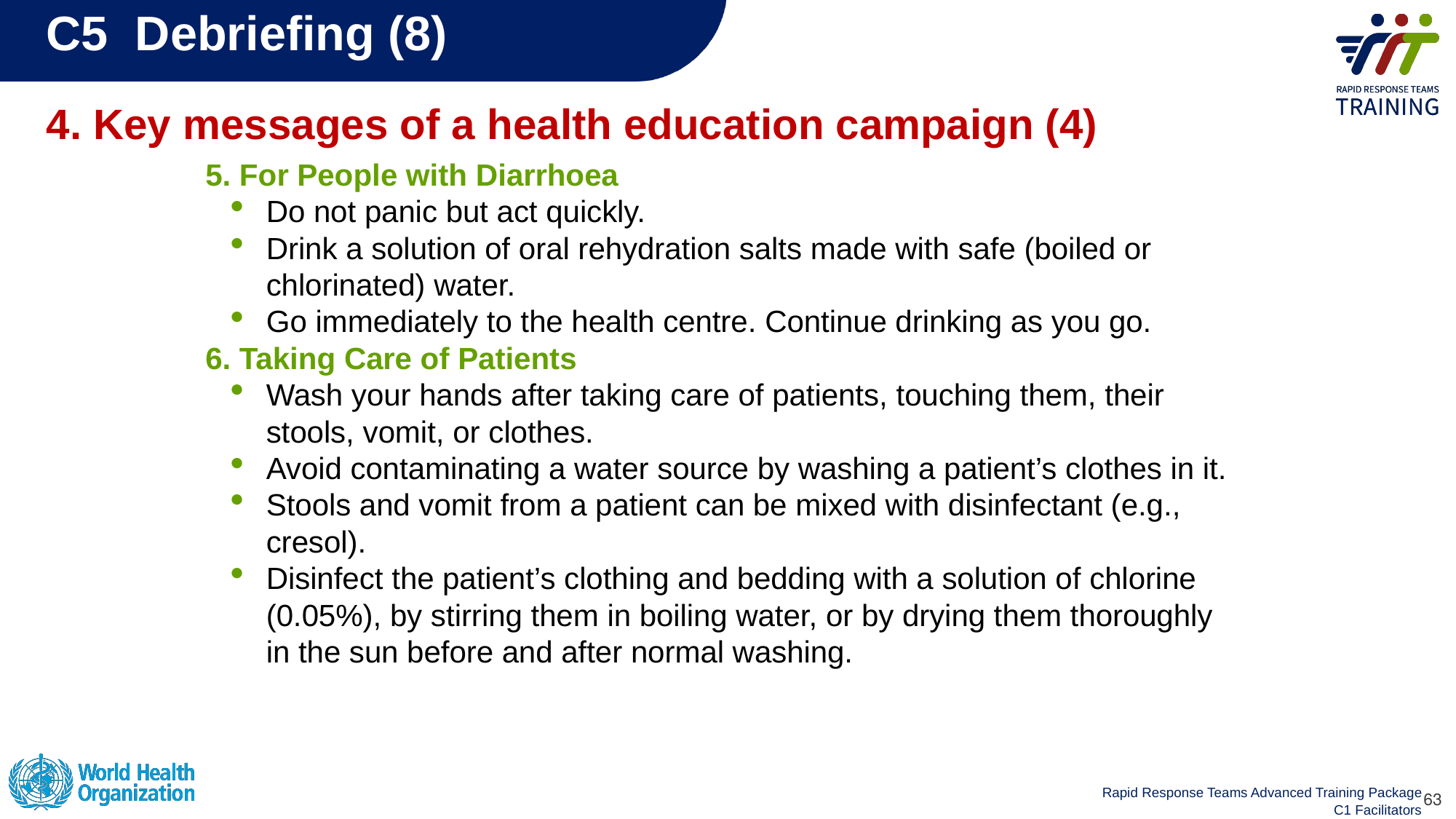

C5  Debriefing (8)
4. Key messages of a health education campaign (4)
5. For People with Diarrhoea
Do not panic but act quickly.
Drink a solution of oral rehydration salts made with safe (boiled or chlorinated) water.
Go immediately to the health centre. Continue drinking as you go.
6. Taking Care of Patients
Wash your hands after taking care of patients, touching them, their stools, vomit, or clothes.
Avoid contaminating a water source by washing a patient’s clothes in it.
Stools and vomit from a patient can be mixed with disinfectant (e.g., cresol).
Disinfect the patient’s clothing and bedding with a solution of chlorine (0.05%), by stirring them in boiling water, or by drying them thoroughly in the sun before and after normal washing.